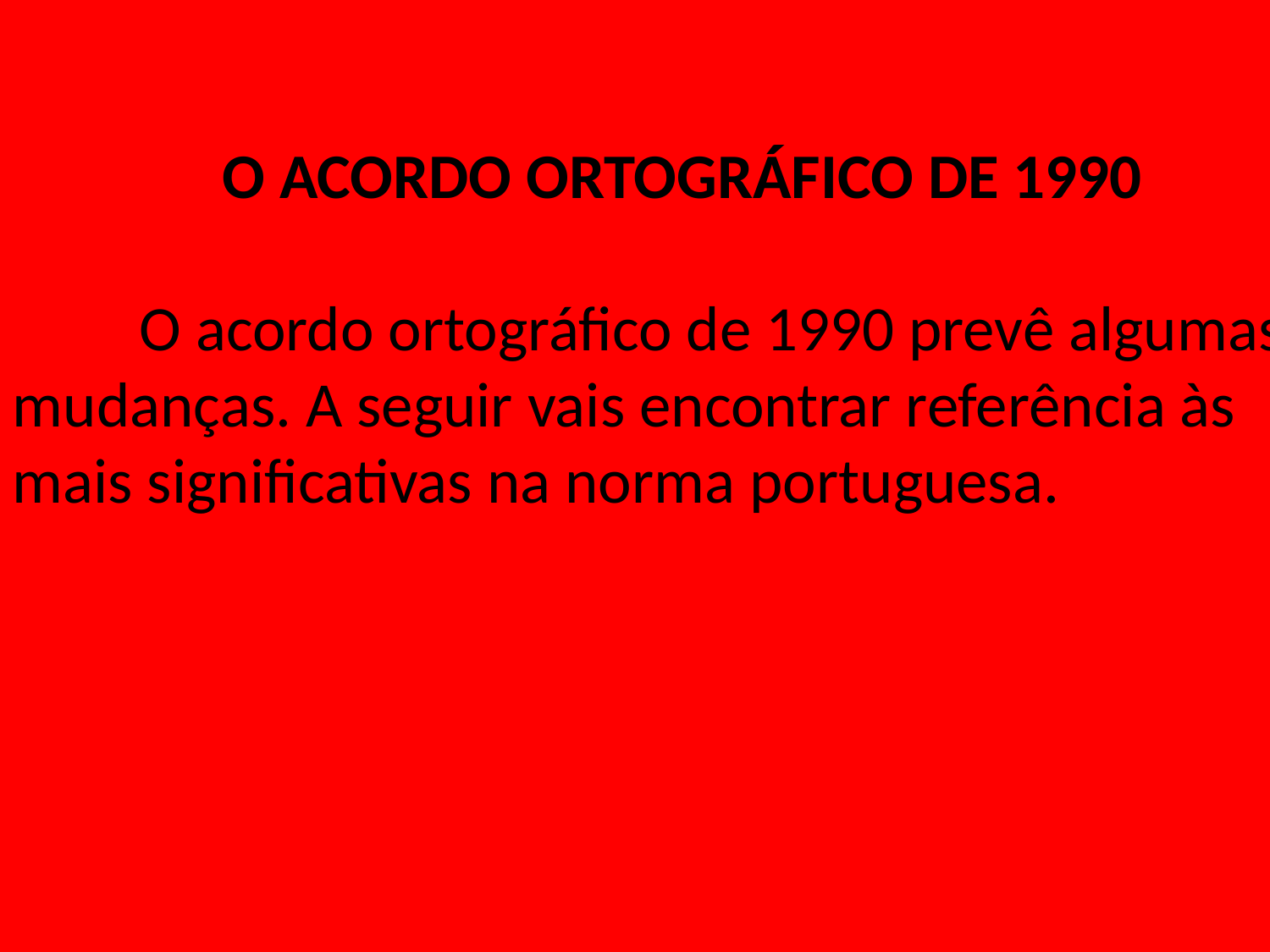

O ACORDO ORTOGRÁFICO DE 1990

	O acordo ortográfico de 1990 prevê algumas mudanças. A seguir vais encontrar referência às mais significativas na norma portuguesa.